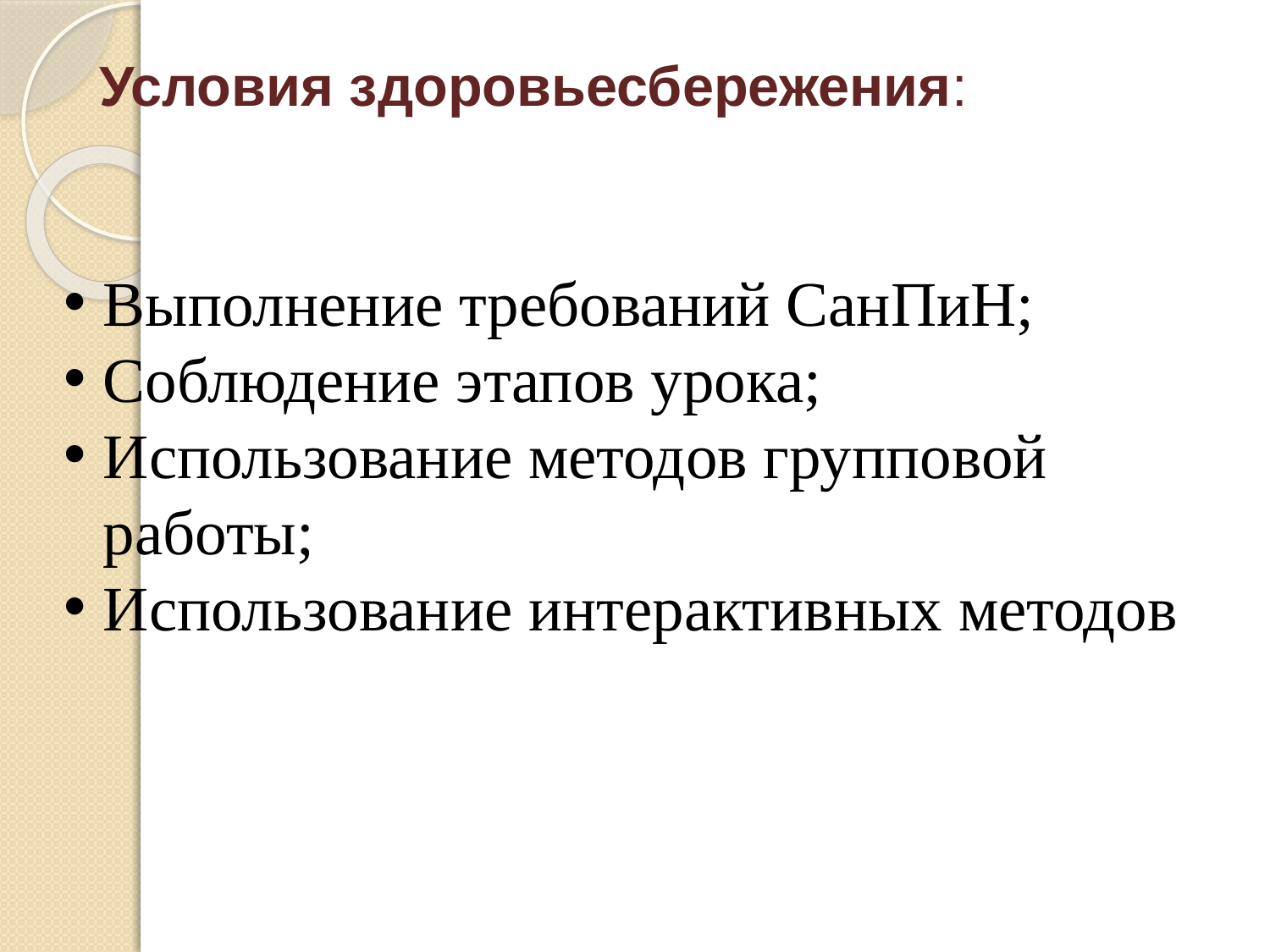

# Условия здоровьесбережения:
Выполнение требований СанПиН;
Соблюдение этапов урока;
Использование методов групповой работы;
Использование интерактивных методов